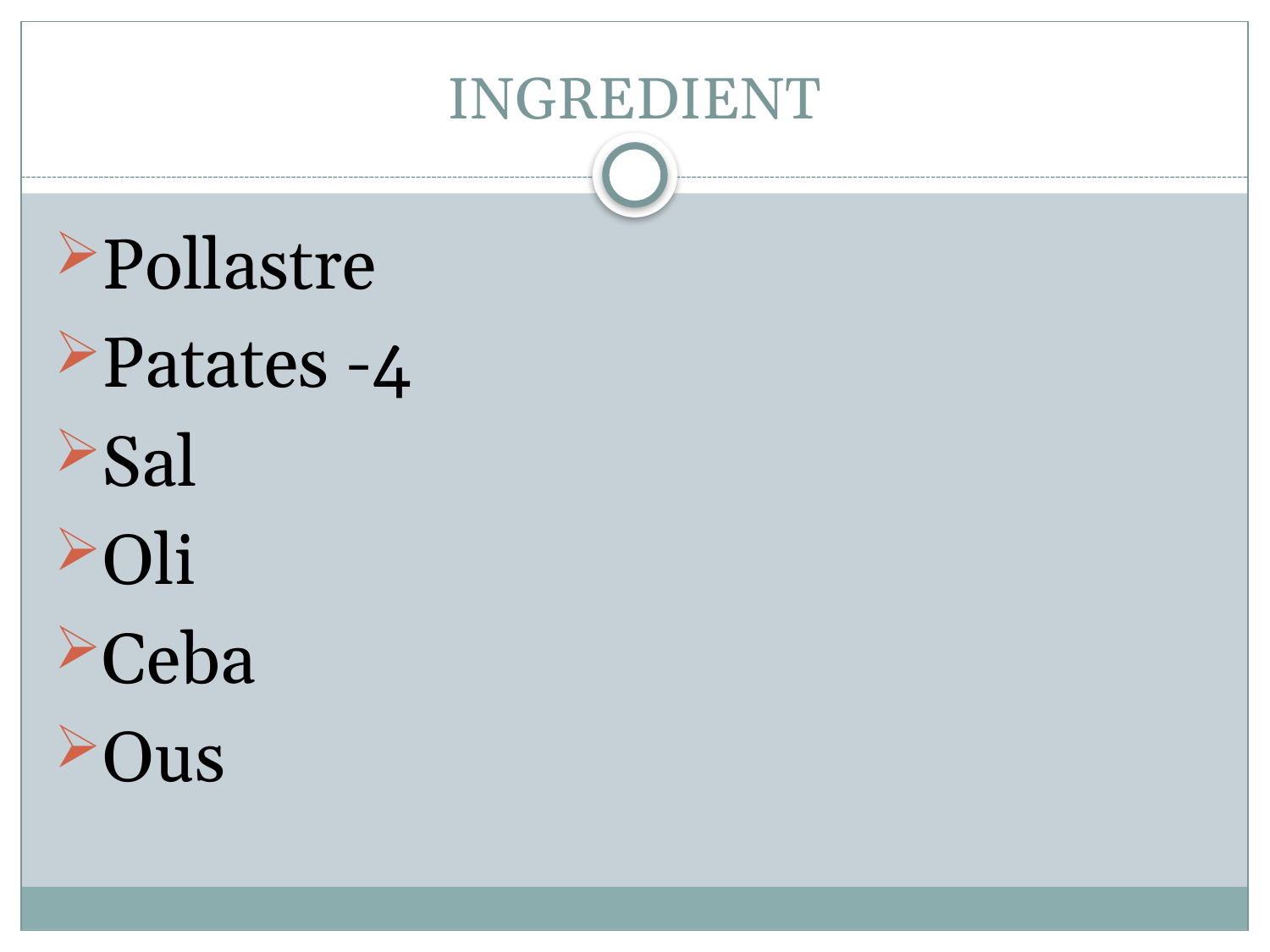

# INGREDIENT
Pollastre
Patates -4
Sal
Oli
Ceba
Ous